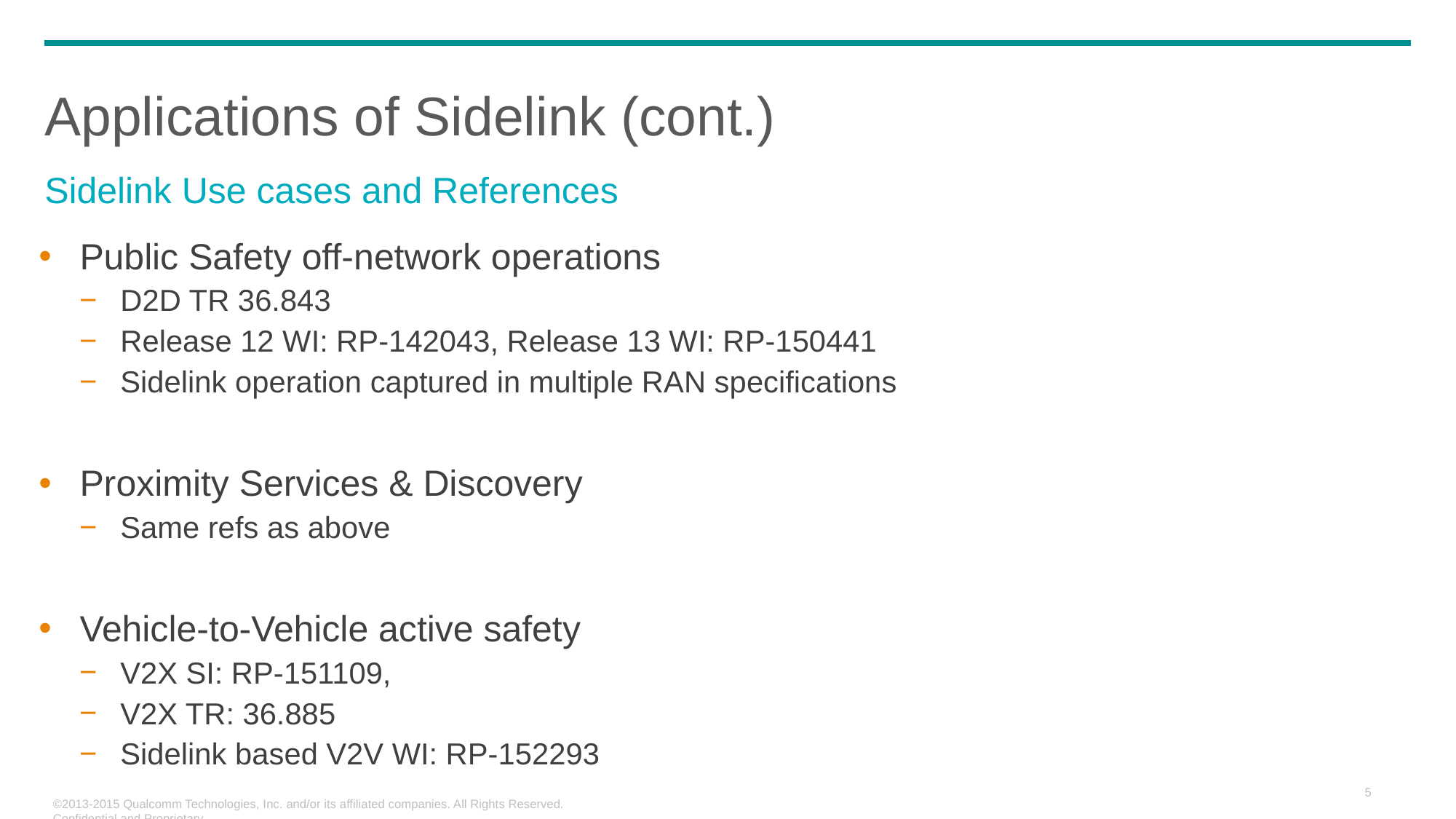

# Applications of Sidelink (cont.)
Sidelink Use cases and References
Public Safety off-network operations
D2D TR 36.843
Release 12 WI: RP-142043, Release 13 WI: RP-150441
Sidelink operation captured in multiple RAN specifications

Proximity Services & Discovery
Same refs as above

Vehicle-to-Vehicle active safety
V2X SI: RP-151109,
V2X TR: 36.885
Sidelink based V2V WI: RP-152293